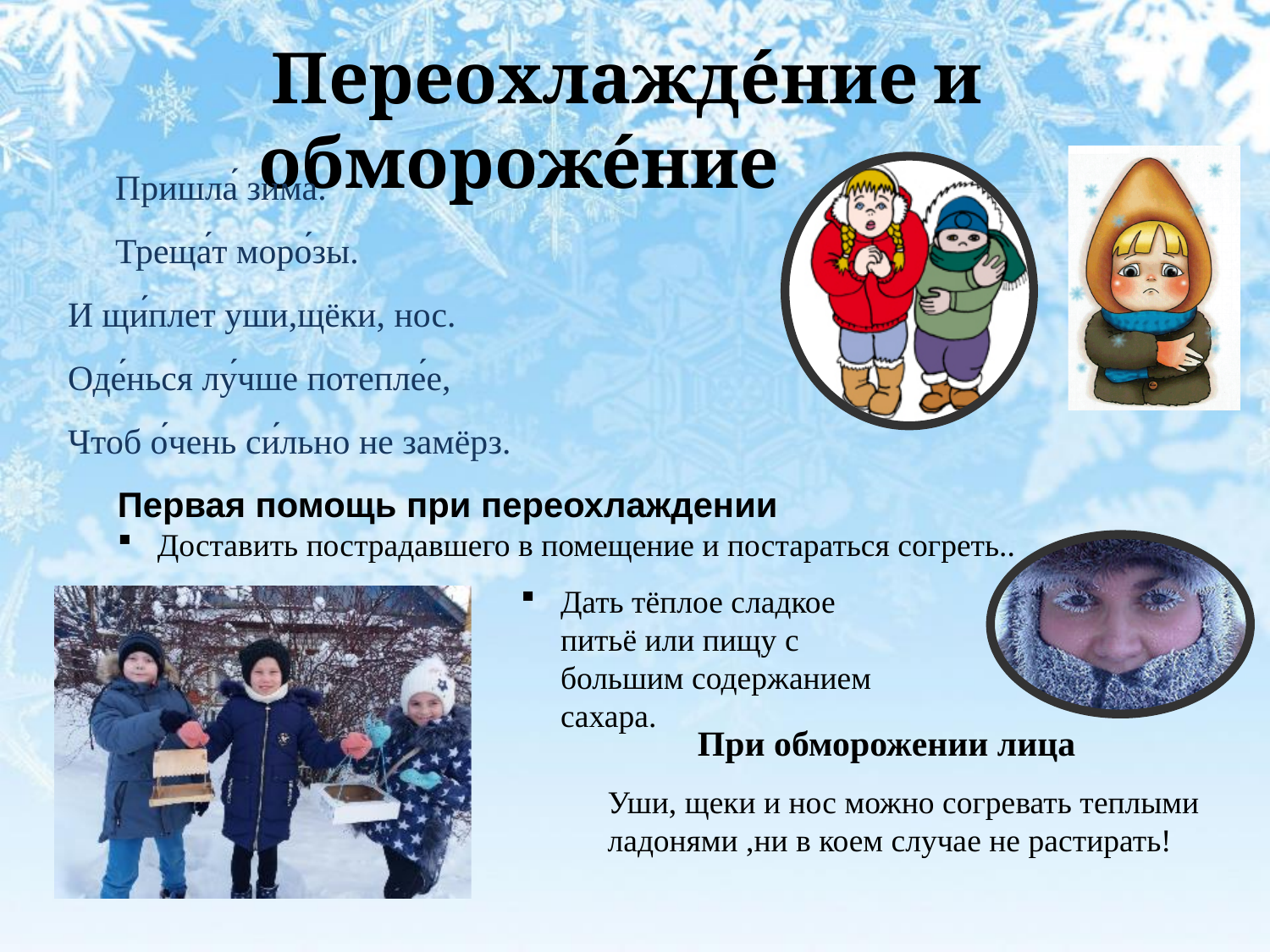

Переохлажде́ние и  обмороже́ние
Пришла́ зима.
Треща́т моро́зы.
И щи́плет уши,щёки, нос.
Оде́нься лу́чше потепле́е,
Чтоб о́чень си́льно не замёрз.

Первая помощь при переохлаждении
Доставить пострадавшего в помещение и постараться согреть..

Дать тёплое сладкое питьё или пищу с большим содержанием сахара.

При обморожении лица
Уши, щеки и нос можно согревать теплыми ладонями ,ни в коем случае не растирать!